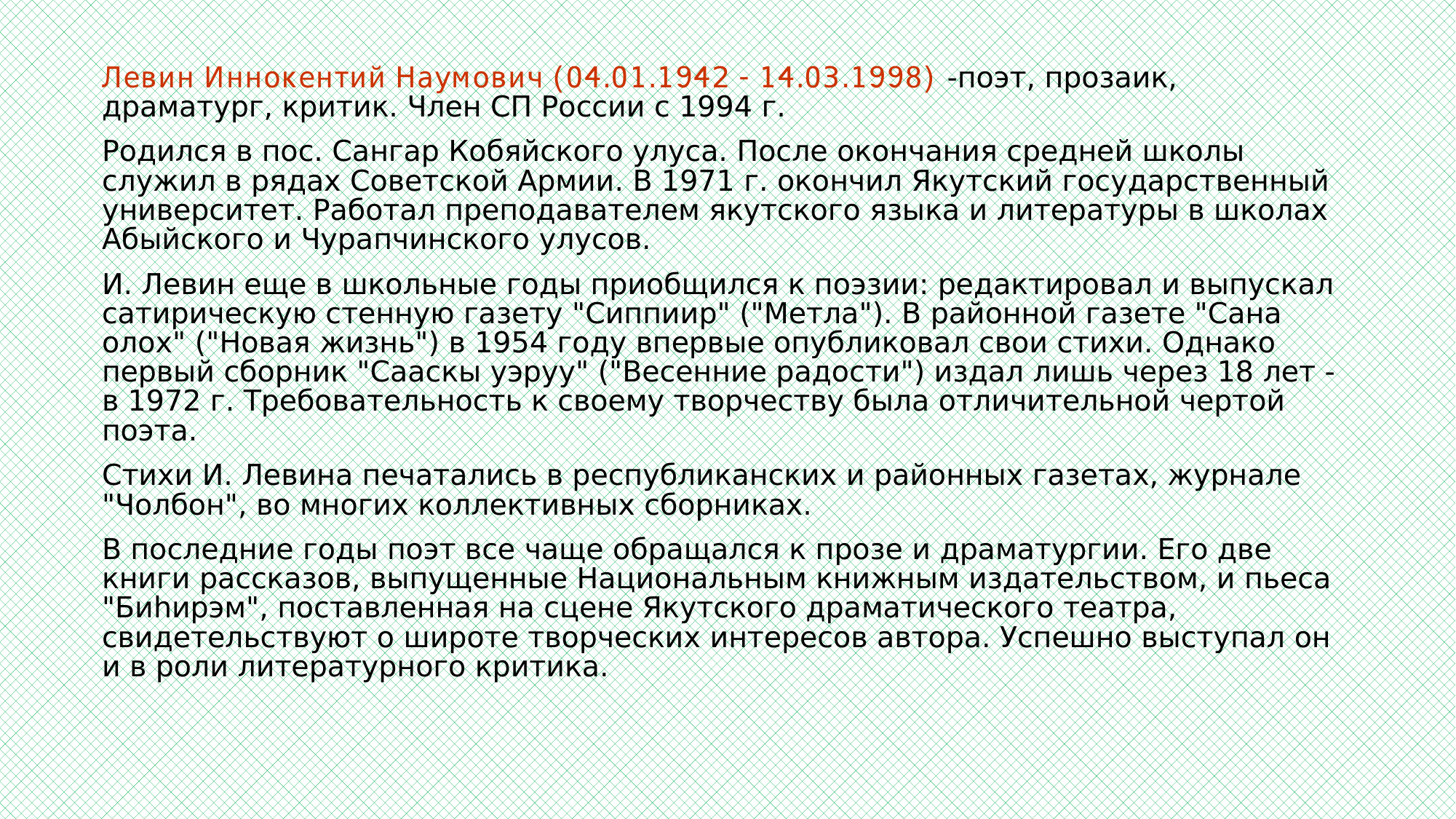

Левин Иннокентий Наумович (04.01.1942 - 14.03.1998) -поэт, прозаик, драматург, критик. Член СП России с 1994 г.
Родился в пос. Сангар Кобяйского улуса. После окончания средней школы служил в рядах Советской Армии. В 1971 г. окончил Якутский государственный университет. Работал преподавателем якутского языка и литературы в школах Абыйского и Чурапчинского улусов.
И. Левин еще в школьные годы приобщился к поэзии: редактировал и выпускал сатирическую стенную газету "Сиппиир" ("Метла"). В районной газете "Сана олох" ("Новая жизнь") в 1954 году впервые опубликовал свои стихи. Однако первый сборник "Сааскы уэруу" ("Весенние радости") издал лишь через 18 лет - в 1972 г. Требовательность к своему творчеству была отличительной чертой поэта.
Стихи И. Левина печатались в республиканских и районных газетах, журнале "Чолбон", во многих коллективных сборниках.
В последние годы поэт все чаще обращался к прозе и драматургии. Его две книги рассказов, выпущенные Национальным книжным издательством, и пьеса "Биhирэм", поставленная на сцене Якутского драматического театра, свидетельствуют о широте творческих интересов автора. Успешно выступал он и в роли литературного критика.